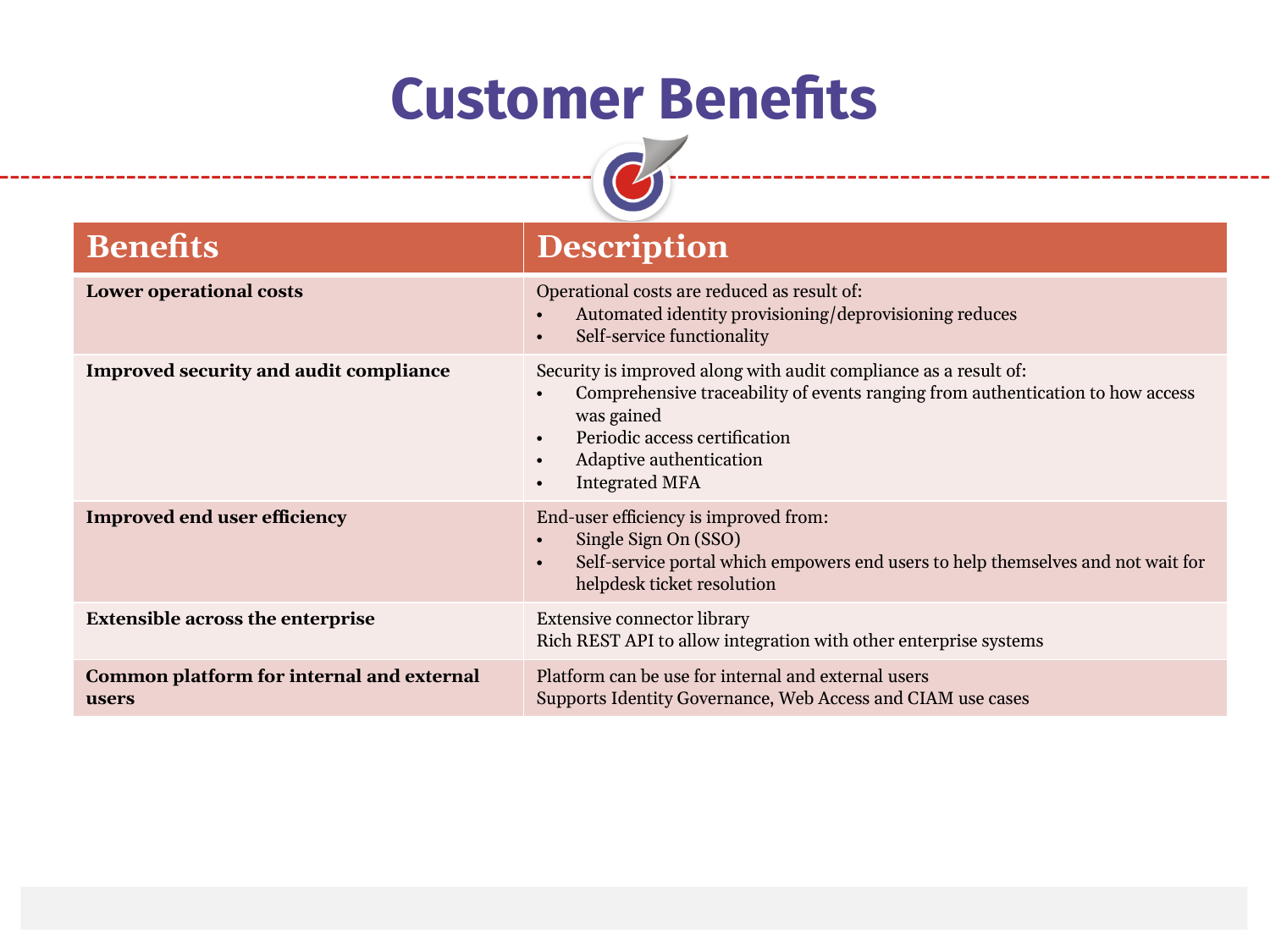

# Customer Benefits
| Benefits | Description |
| --- | --- |
| Lower operational costs | Operational costs are reduced as result of: Automated identity provisioning/deprovisioning reduces Self-service functionality |
| Improved security and audit compliance | Security is improved along with audit compliance as a result of: Comprehensive traceability of events ranging from authentication to how access was gained Periodic access certification Adaptive authentication Integrated MFA |
| Improved end user efficiency | End-user efficiency is improved from: Single Sign On (SSO) Self-service portal which empowers end users to help themselves and not wait for helpdesk ticket resolution |
| Extensible across the enterprise | Extensive connector library Rich REST API to allow integration with other enterprise systems |
| Common platform for internal and external users | Platform can be use for internal and external users Supports Identity Governance, Web Access and CIAM use cases |